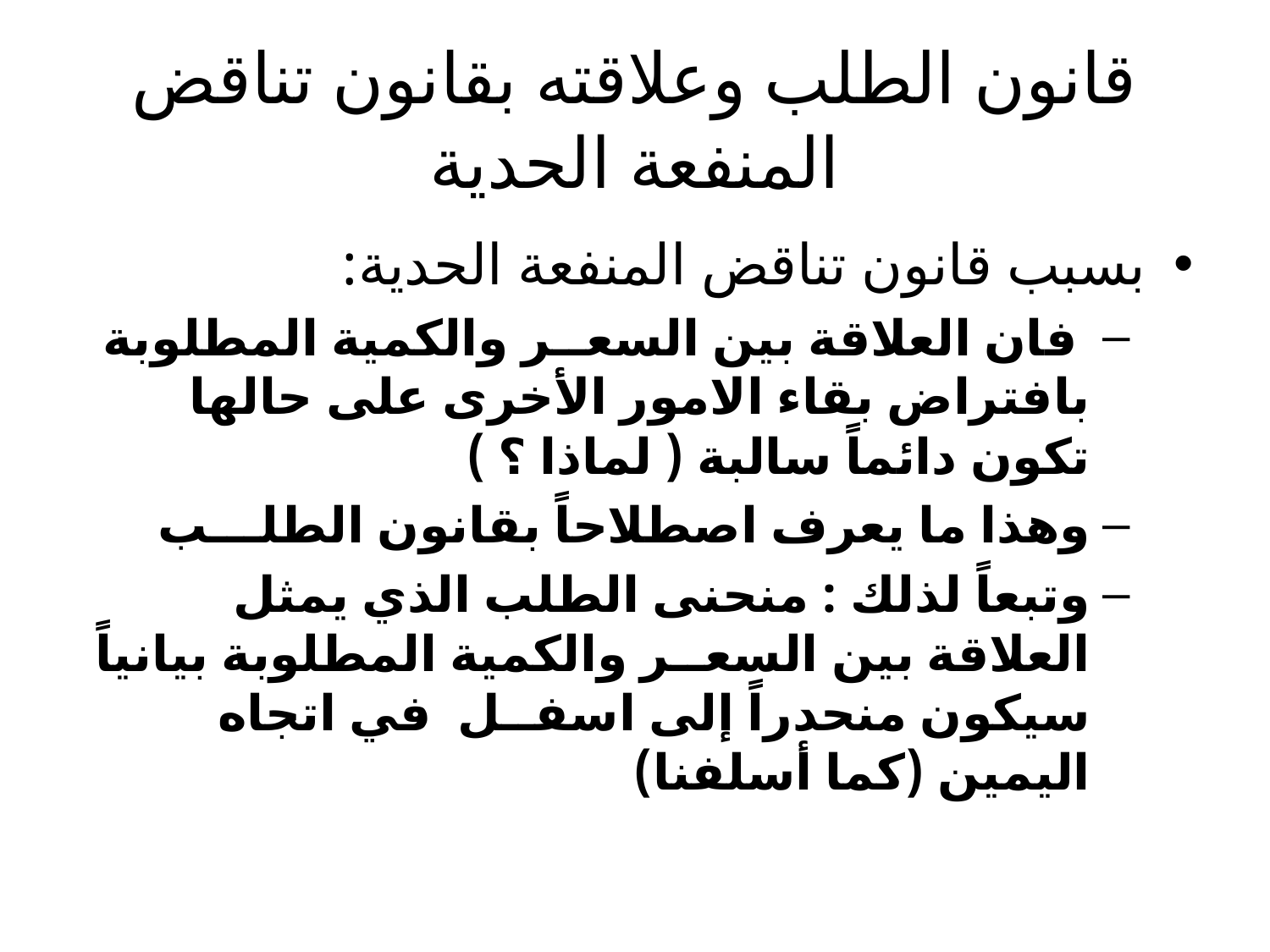

# قانون الطلب وعلاقته بقانون تناقض المنفعة الحدية
بسبب قانون تناقض المنفعة الحدية:
 فان العلاقة بين السعــر والكمية المطلوبة بافتراض بقاء الامور الأخرى على حالها تكون دائماً سالبة ( لماذا ؟ )
وهذا ما يعرف اصطلاحاً بقانون الطلـــب
وتبعاً لذلك : منحنى الطلب الذي يمثل العلاقة بين السعــر والكمية المطلوبة بيانياً سيكون منحدراً إلى اسفــل  في اتجاه اليمين (كما أسلفنا)